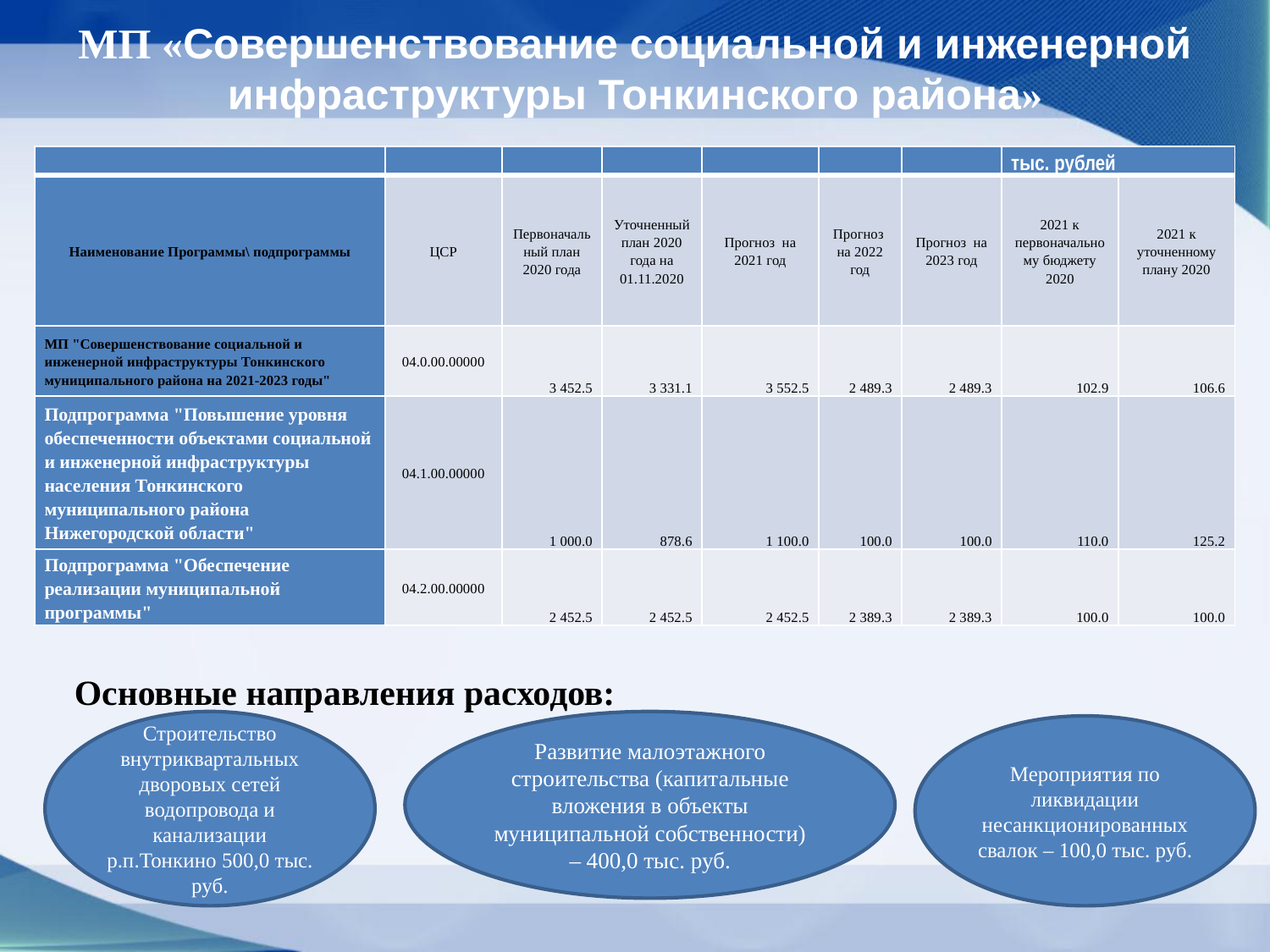

МП «Совершенствование социальной и инженерной инфраструктуры Тонкинского района»
|  |  |  |  |  |  |  | тыс. рублей |  |
| --- | --- | --- | --- | --- | --- | --- | --- | --- |
| Наименование Программы\ подпрограммы | ЦСР | Первоначальный план 2020 года | Уточненный план 2020 года на 01.11.2020 | Прогноз на 2021 год | Прогноз на 2022 год | Прогноз на 2023 год | 2021 к первоначальному бюджету 2020 | 2021 к уточненному плану 2020 |
| МП "Совершенствование социальной и инженерной инфраструктуры Тонкинского муниципального района на 2021-2023 годы" | 04.0.00.00000 | 3 452.5 | 3 331.1 | 3 552.5 | 2 489.3 | 2 489.3 | 102.9 | 106.6 |
| Подпрограмма "Повышение уровня обеспеченности объектами социальной и инженерной инфраструктуры населения Тонкинского муниципального района Нижегородской области" | 04.1.00.00000 | 1 000.0 | 878.6 | 1 100.0 | 100.0 | 100.0 | 110.0 | 125.2 |
| Подпрограмма "Обеспечение реализации муниципальной программы" | 04.2.00.00000 | 2 452.5 | 2 452.5 | 2 452.5 | 2 389.3 | 2 389.3 | 100.0 | 100.0 |
Основные направления расходов:

Строительство внутриквартальных дворовых сетей водопровода и канализации р.п.Тонкино 500,0 тыс. руб.
Развитие малоэтажного строительства (капитальные вложения в объекты муниципальной собственности) – 400,0 тыс. руб.
Мероприятия по ликвидации несанкционированных свалок – 100,0 тыс. руб.